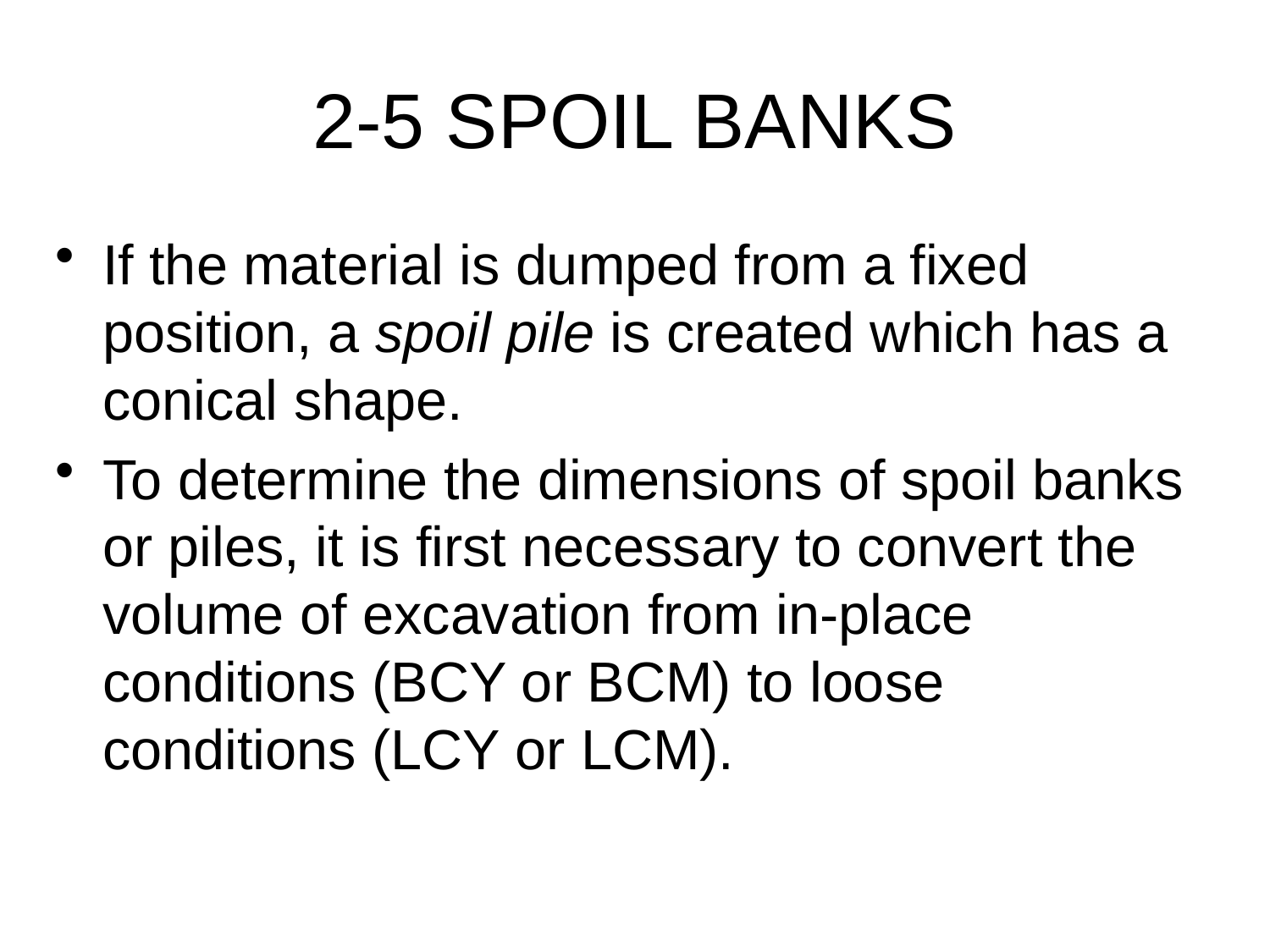

# 2-5 SPOIL BANKS
If the material is dumped from a fixed position, a spoil pile is created which has a conical shape.
To determine the dimensions of spoil banks or piles, it is first necessary to convert the volume of excavation from in-place conditions (BCY or BCM) to loose conditions (LCY or LCM).